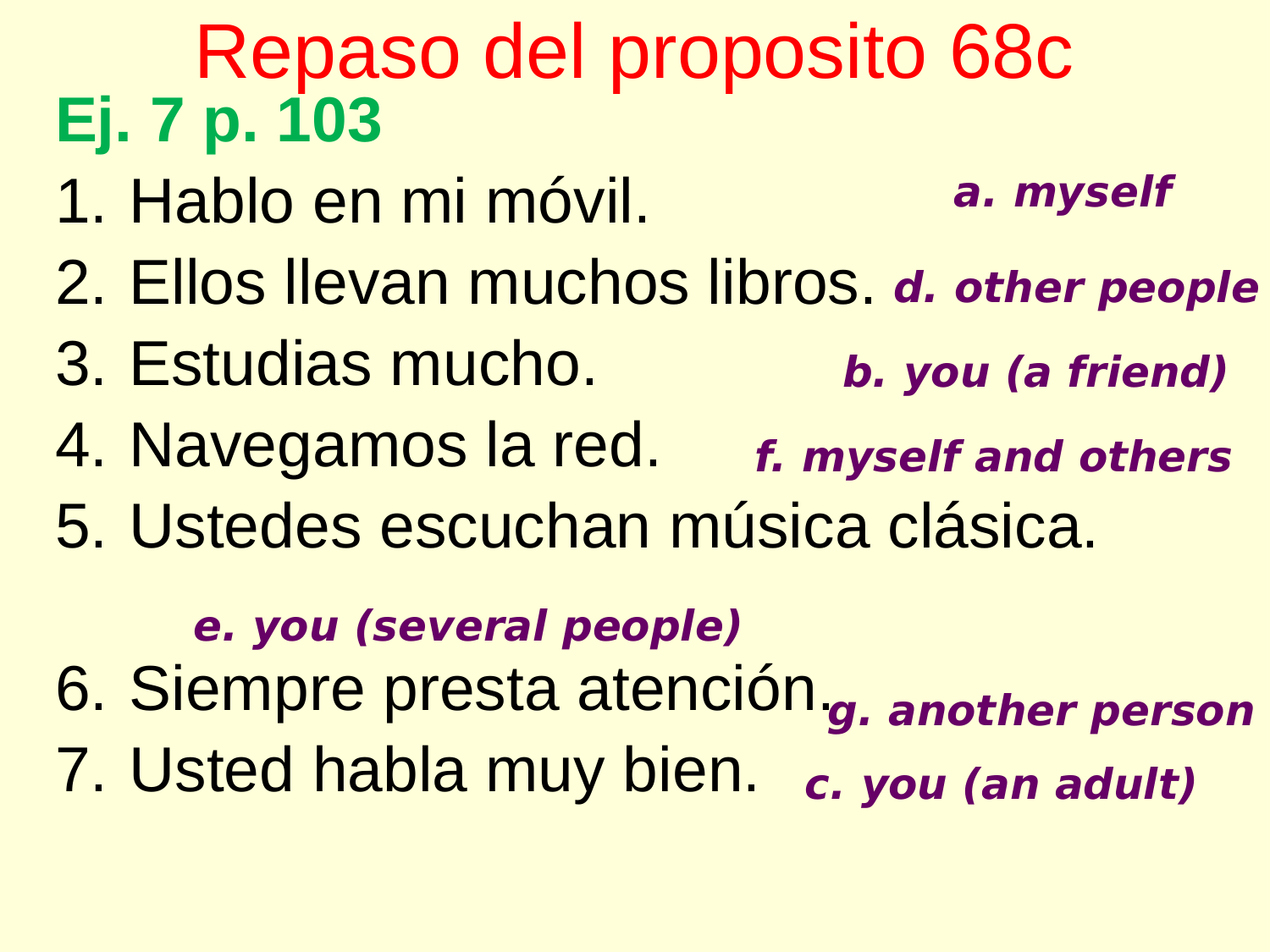

# Repaso del proposito 68c
Ej. 7 p. 103
Hablo en mi móvil.
Ellos llevan muchos libros.
Estudias mucho.
Navegamos la red.
Ustedes escuchan música clásica.

Siempre presta atención.
Usted habla muy bien.
a. myself
d. other people
b. you (a friend)
f. myself and others
e. you (several people)
g. another person
c. you (an adult)